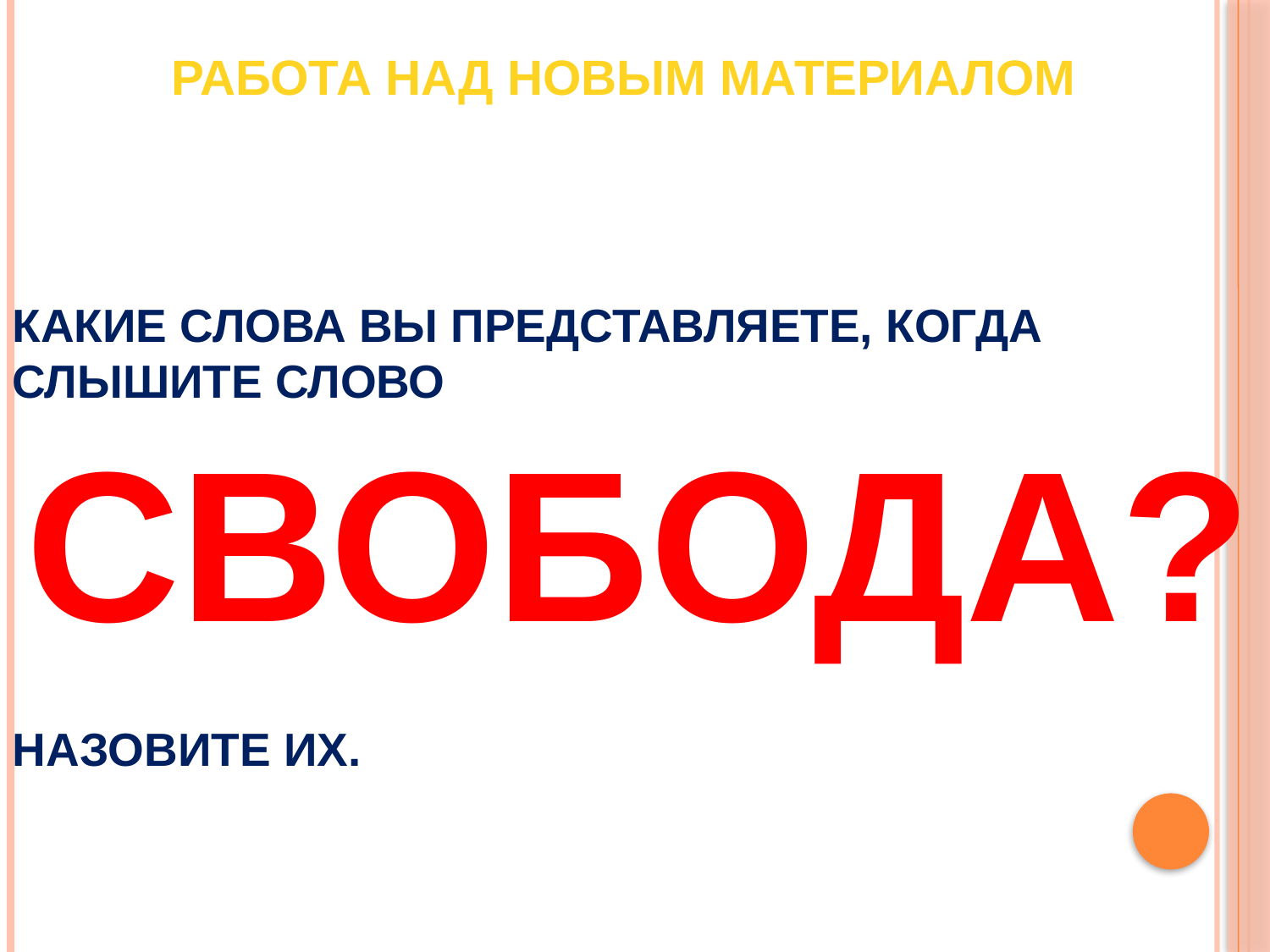

# Какие слова вы представляете, когда слышите слово свобода? Назовите их.
Работа над новым материалом